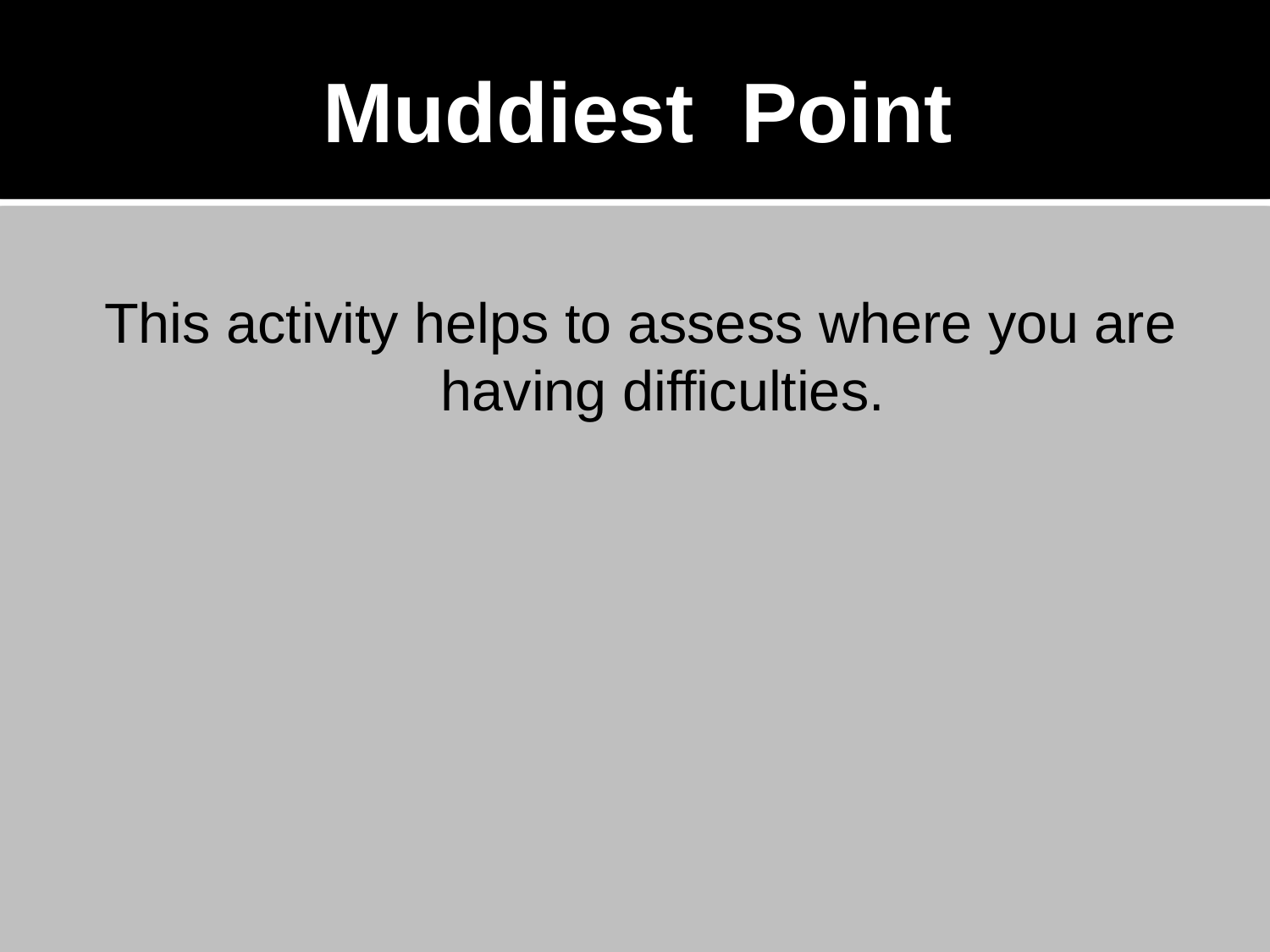

# Muddiest  Point

This activity helps to assess where you are having difficulties.